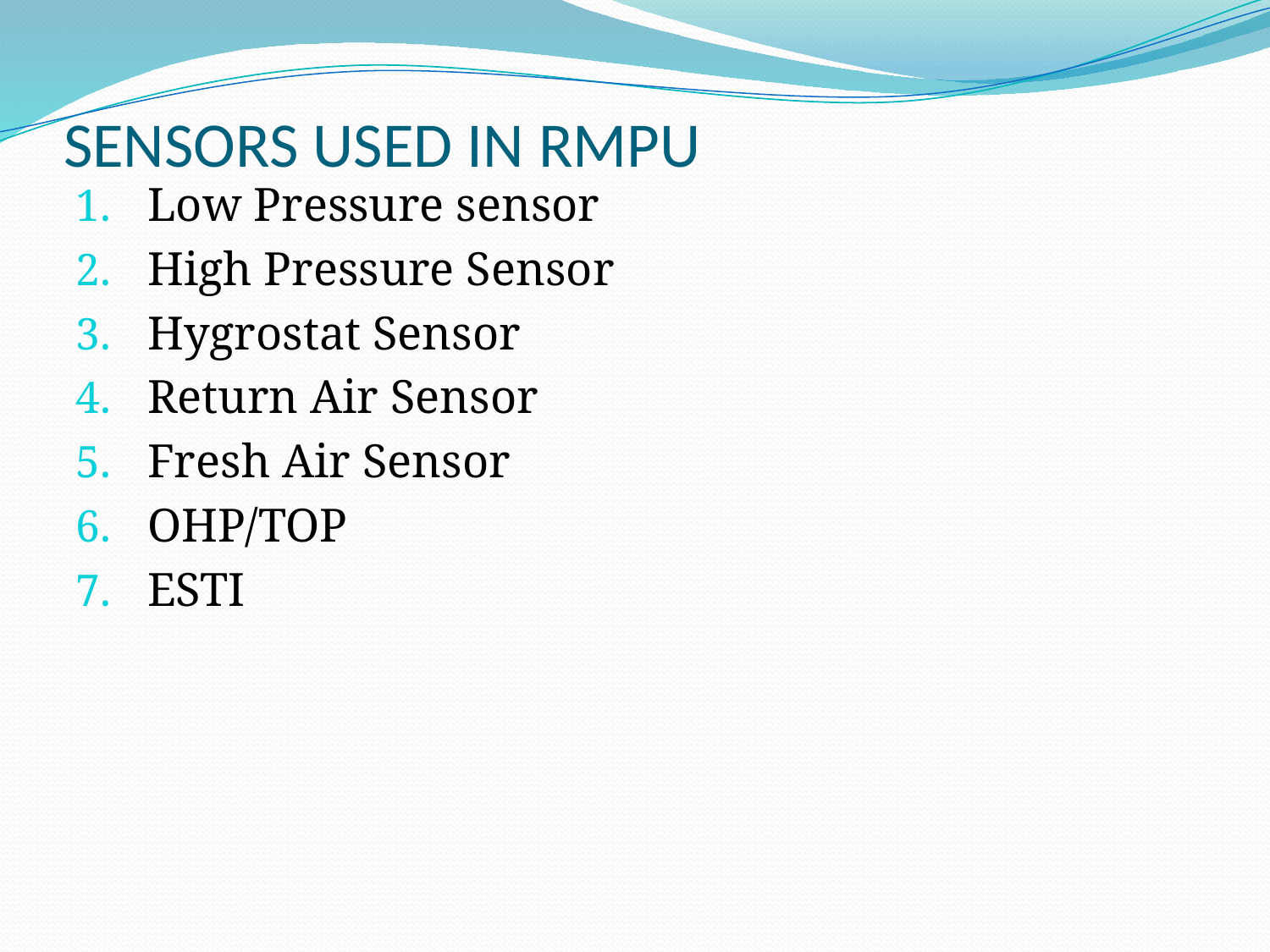

# SENSORS USED IN RMPU
Low Pressure sensor
High Pressure Sensor
Hygrostat Sensor
Return Air Sensor
Fresh Air Sensor
OHP/TOP
ESTI